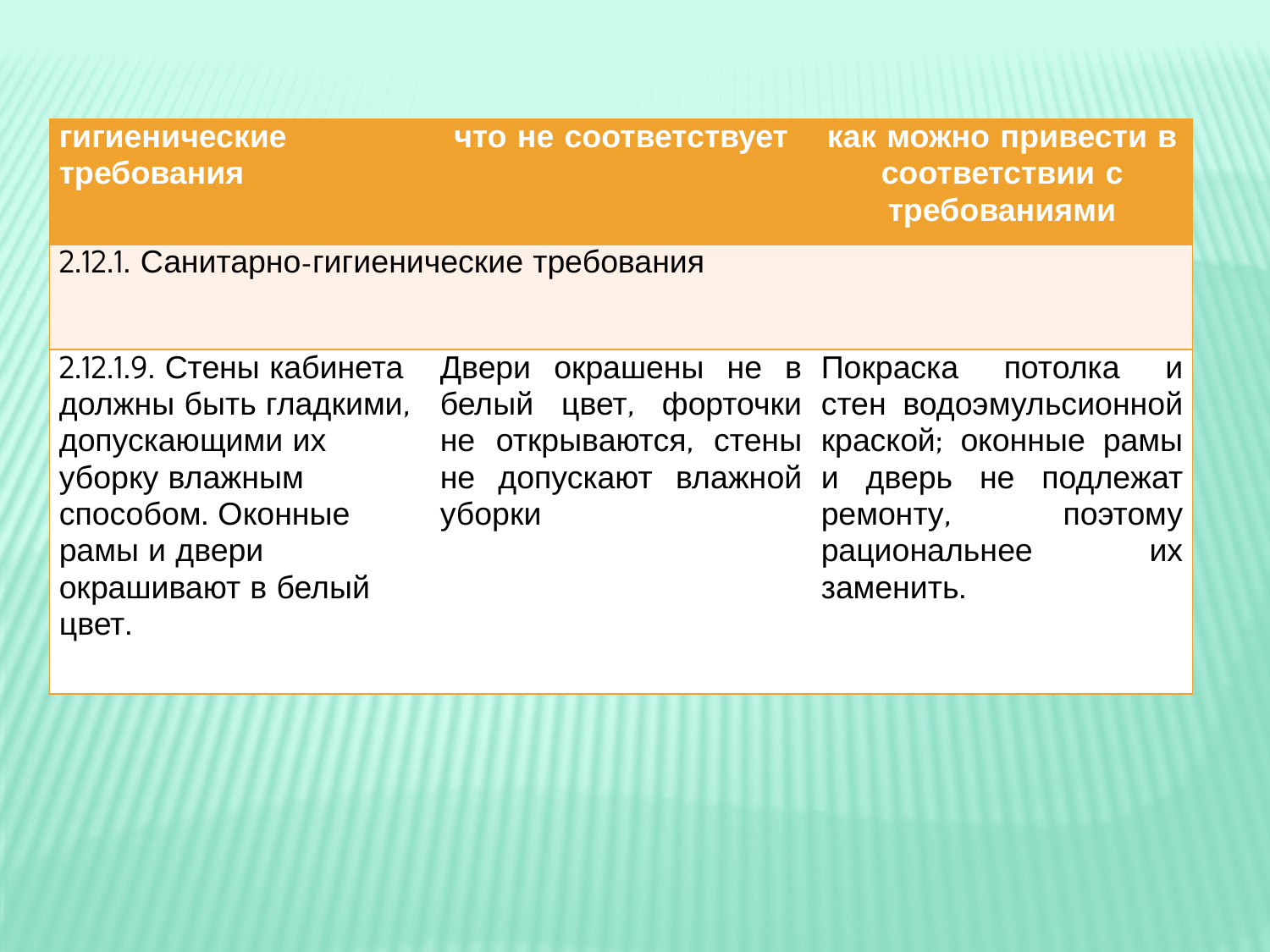

| гигиенические требования | что не соответствует | как можно привести в соответствии с требованиями |
| --- | --- | --- |
| 2.12.1. Санитарно-гигиенические требования |  |  |
| 2.12.1.9. Стены кабинета должны быть гладкими, допускающими их уборку влажным способом. Оконные рамы и двери окрашивают в белый цвет. | Двери окрашены не в белый цвет, форточки не открываются, стены не допускают влажной уборки | Покраска потолка и стен водоэмульсионной краской; оконные рамы и дверь не подлежат ремонту, поэтому рациональнее их заменить. |